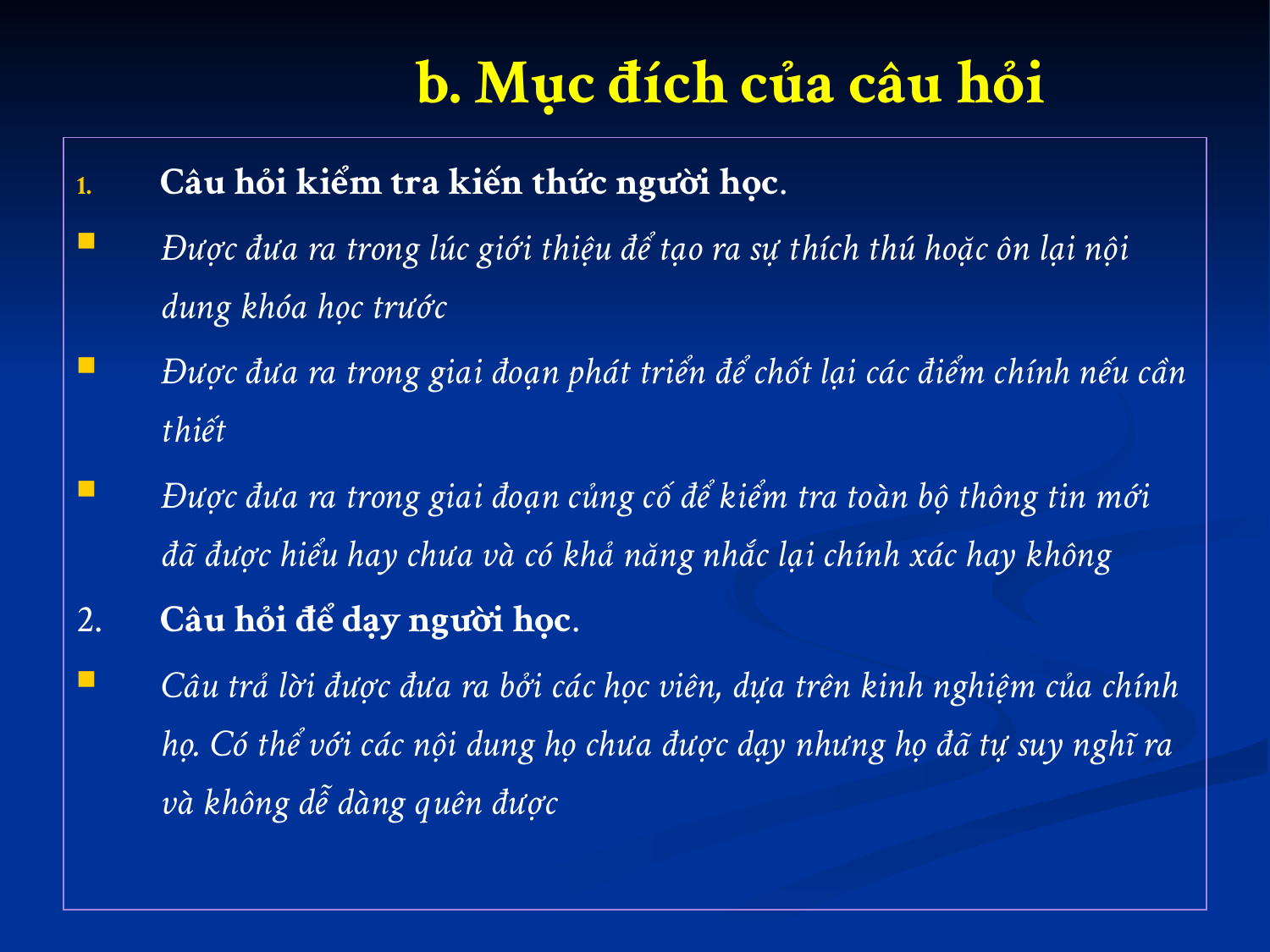

# b. Mục đích của câu hỏi
Câu hỏi kiểm tra kiến thức người học.
Được đưa ra trong lúc giới thiệu để tạo ra sự thích thú hoặc ôn lại nội dung khóa học trước
Được đưa ra trong giai đoạn phát triển để chốt lại các điểm chính nếu cần thiết
Được đưa ra trong giai đoạn củng cố để kiểm tra toàn bộ thông tin mới đã được hiểu hay chưa và có khả năng nhắc lại chính xác hay không
2. 	Câu hỏi để dạy người học.
Câu trả lời được đưa ra bởi các học viên, dựa trên kinh nghiệm của chính họ. Có thể với các nội dung họ chưa được dạy nhưng họ đã tự suy nghĩ ra và không dễ dàng quên được